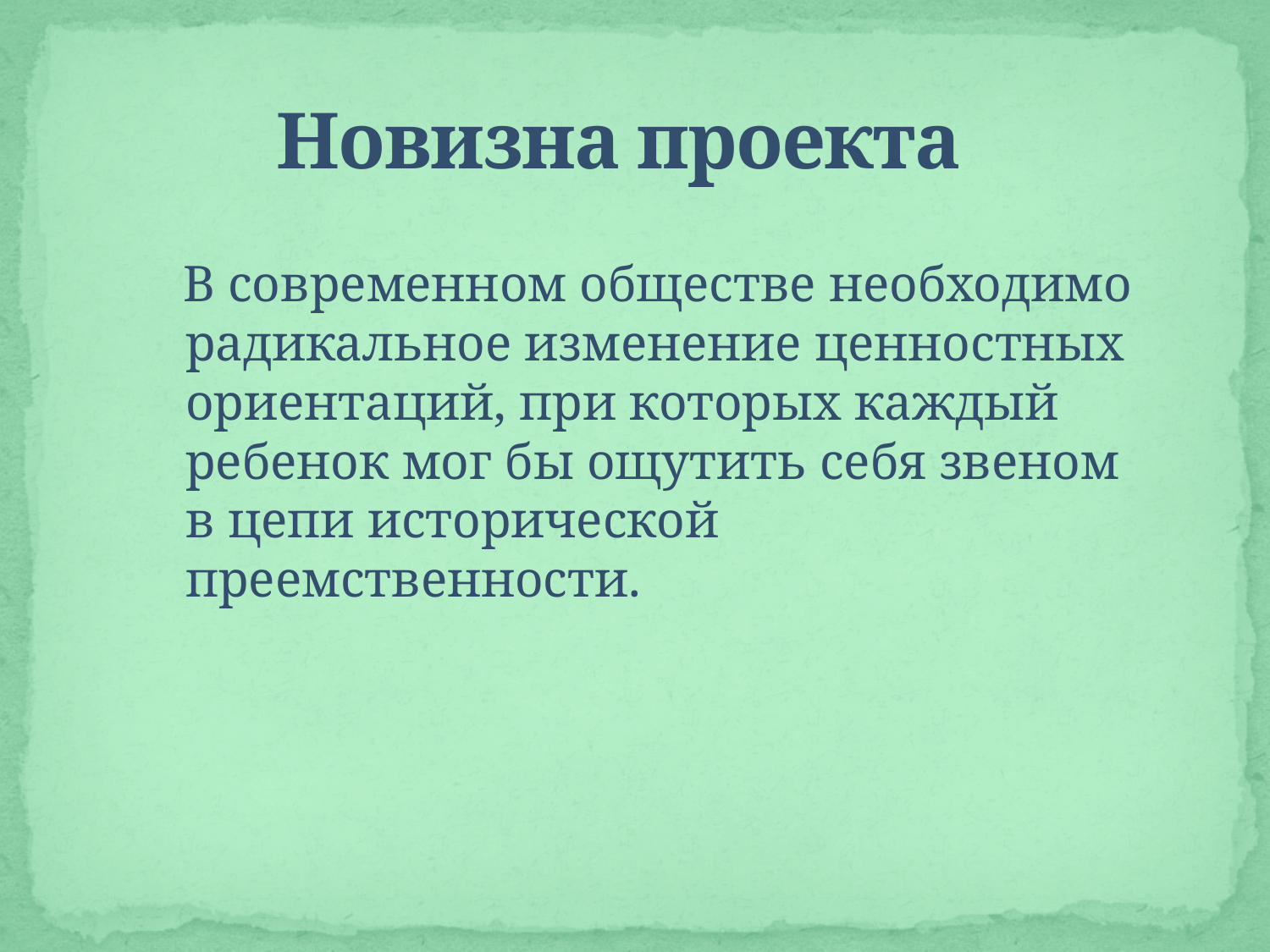

# Новизна проекта
   В современном обществе необходимо радикальное изменение ценностных ориентаций, при которых каждый ребенок мог бы ощутить себя звеном в цепи исторической преемственности.